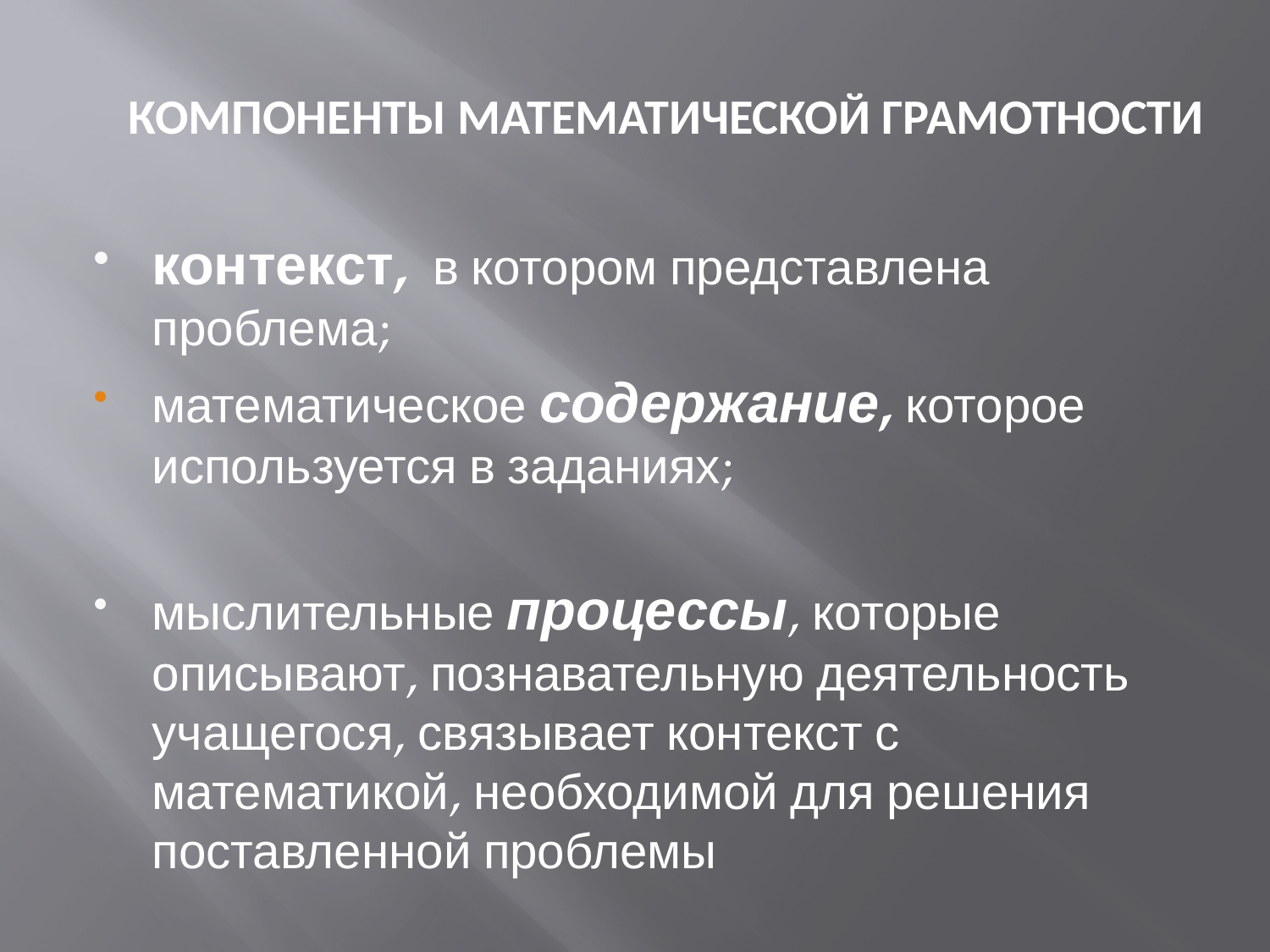

# Компоненты математической грамотности
контекст,  в котором представлена проблема;
математическое содержание, которое используется в заданиях;

мыслительные процессы, которые описывают, познавательную деятельность учащегося, связывает контекст с математикой, необходимой для решения поставленной проблемы